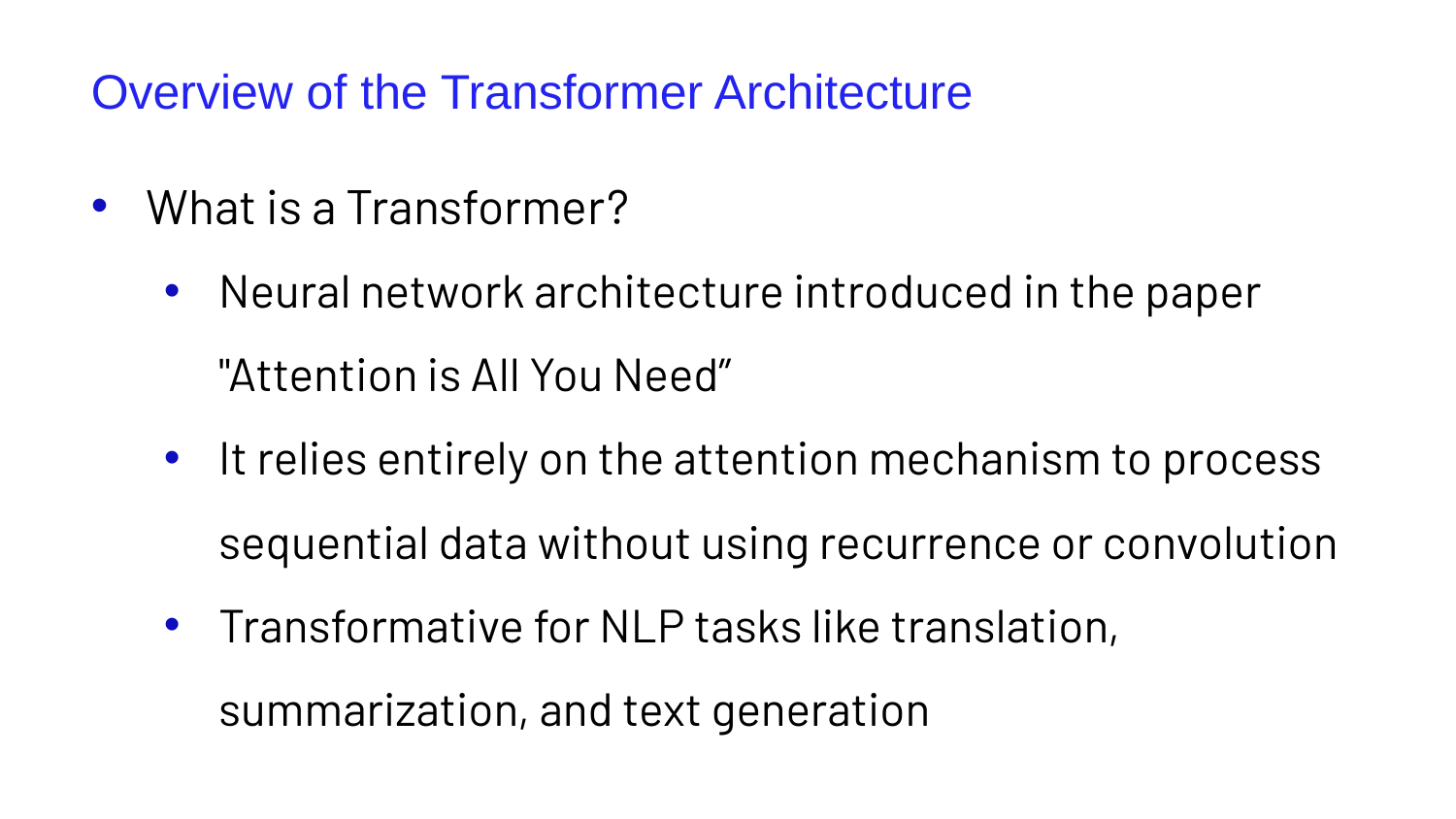

Overview of the Transformer Architecture
What is a Transformer?
Neural network architecture introduced in the paper "Attention is All You Need”
It relies entirely on the attention mechanism to process sequential data without using recurrence or convolution
Transformative for NLP tasks like translation, summarization, and text generation